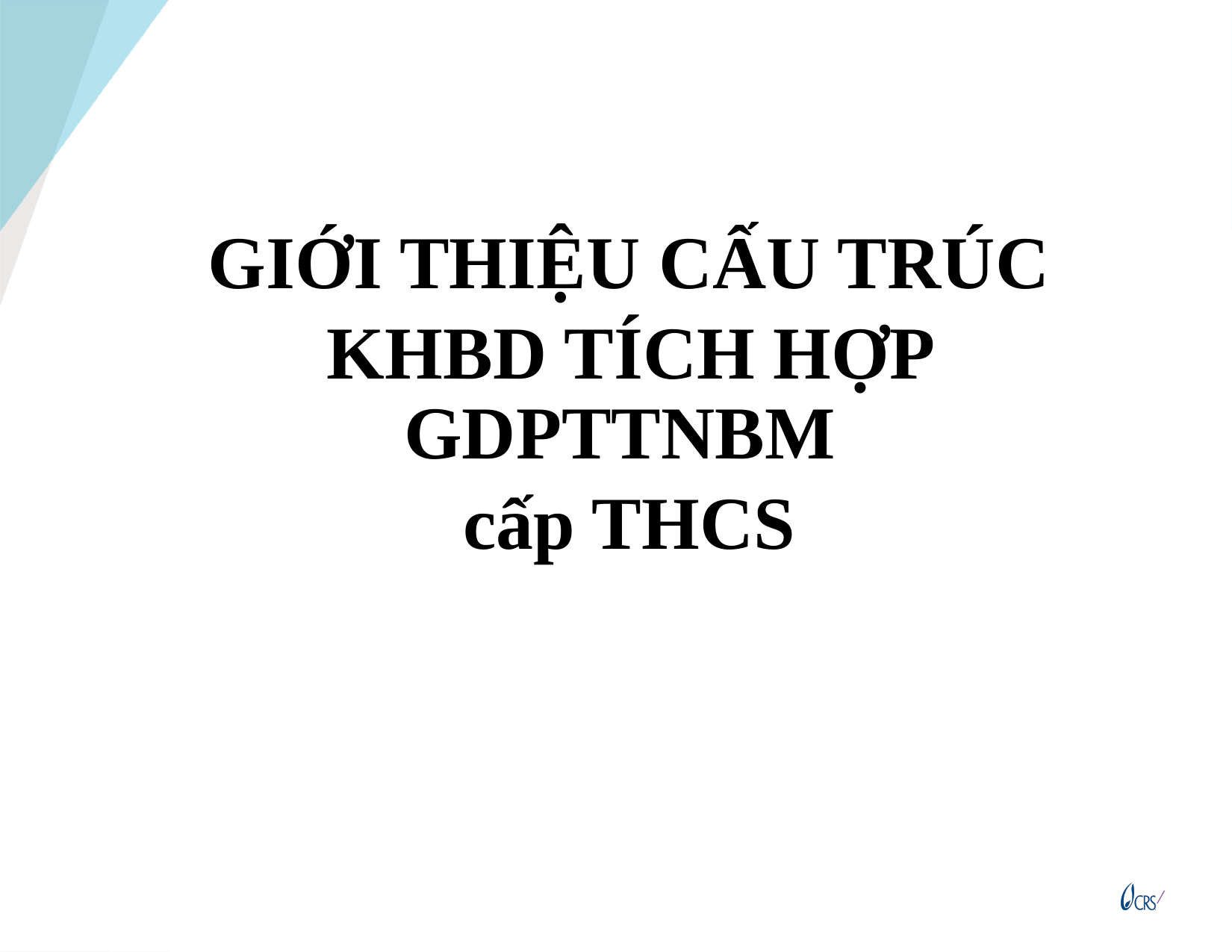

GIỚI THIỆU CẤU TRÚC
KHBD TÍCH HỢP GDPTTNBM
cấp THCS
28